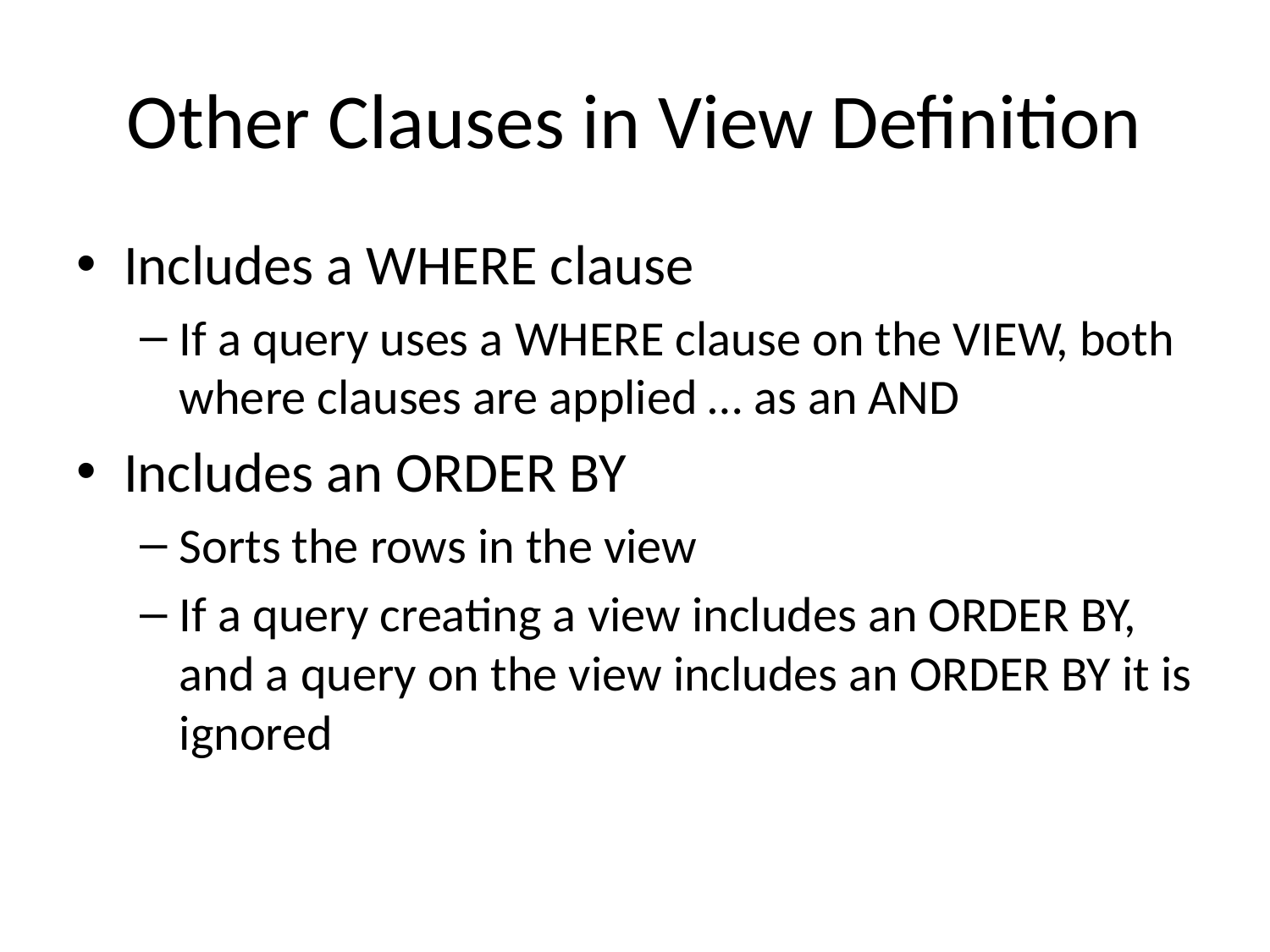

# Other Clauses in View Definition
Includes a WHERE clause
If a query uses a WHERE clause on the VIEW, both where clauses are applied … as an AND
Includes an ORDER BY
Sorts the rows in the view
If a query creating a view includes an ORDER BY, and a query on the view includes an ORDER BY it is ignored